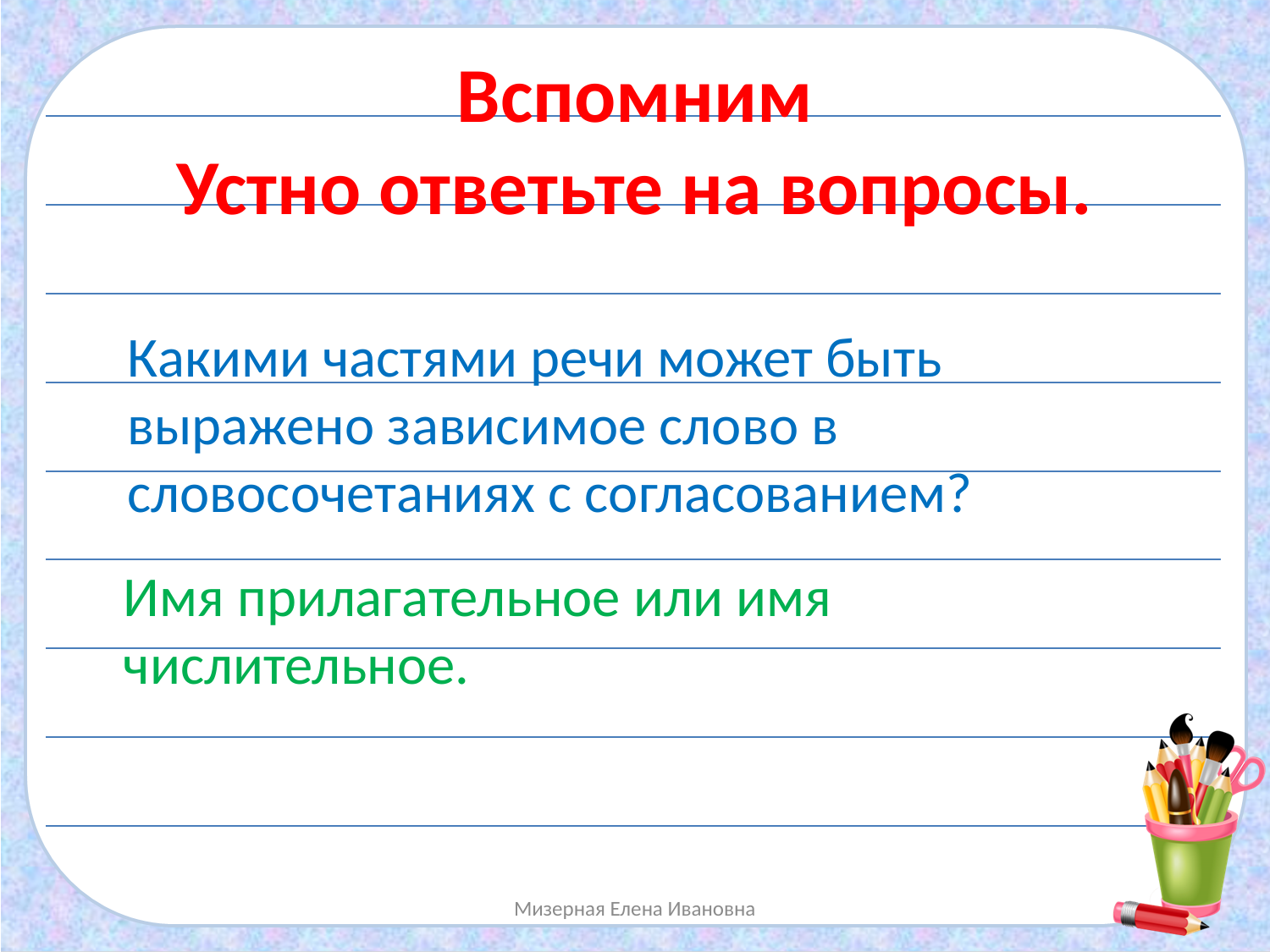

Вспомним
Устно ответьте на вопросы.

Какими частями речи может быть выражено зависимое слово в словосочетаниях с согласованием?

Имя прилагательное или имя числительное.
Мизерная Елена Ивановна